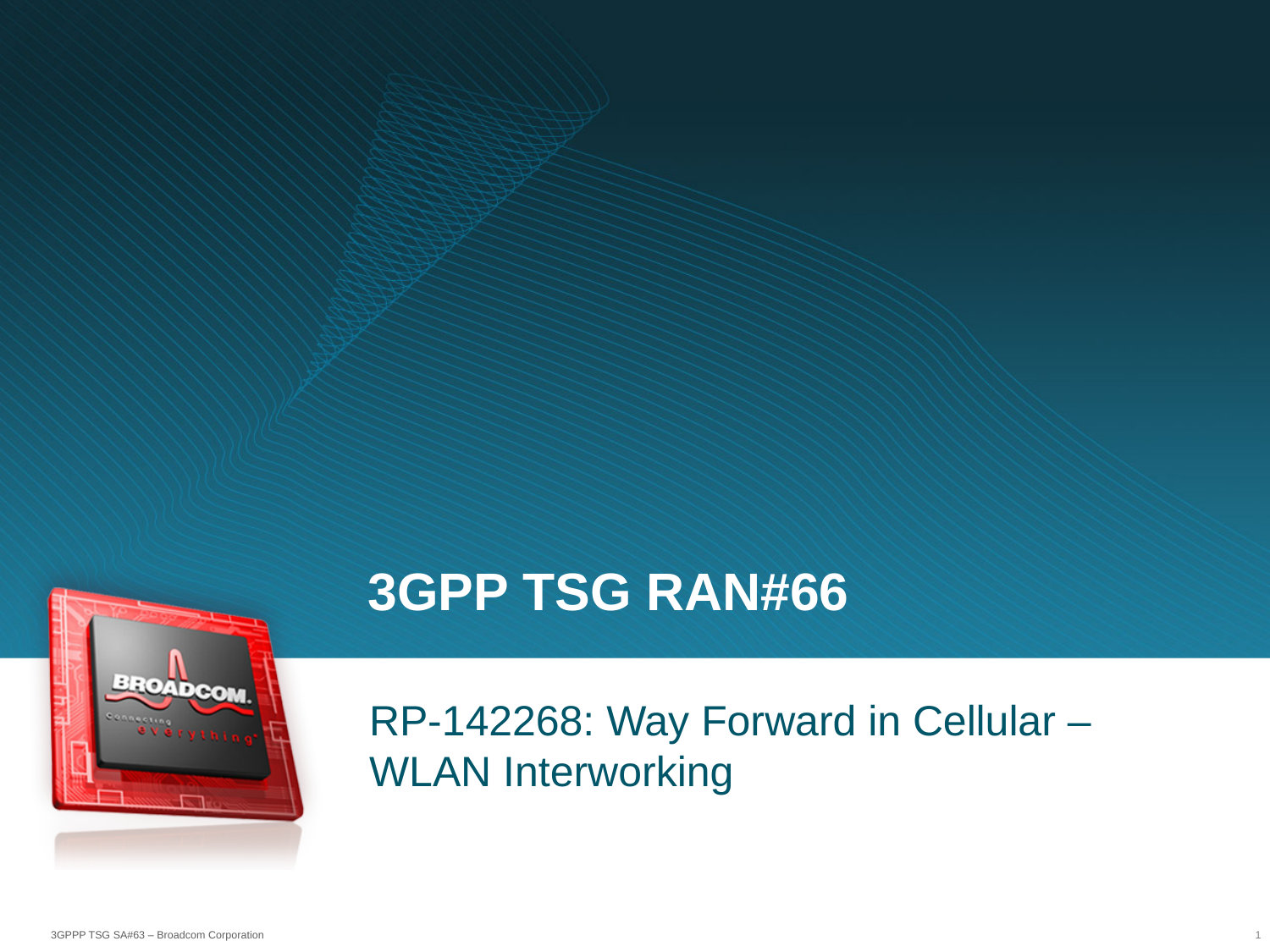

3GPP TSG RAN#66
RP-142268: Way Forward in Cellular – WLAN Interworking